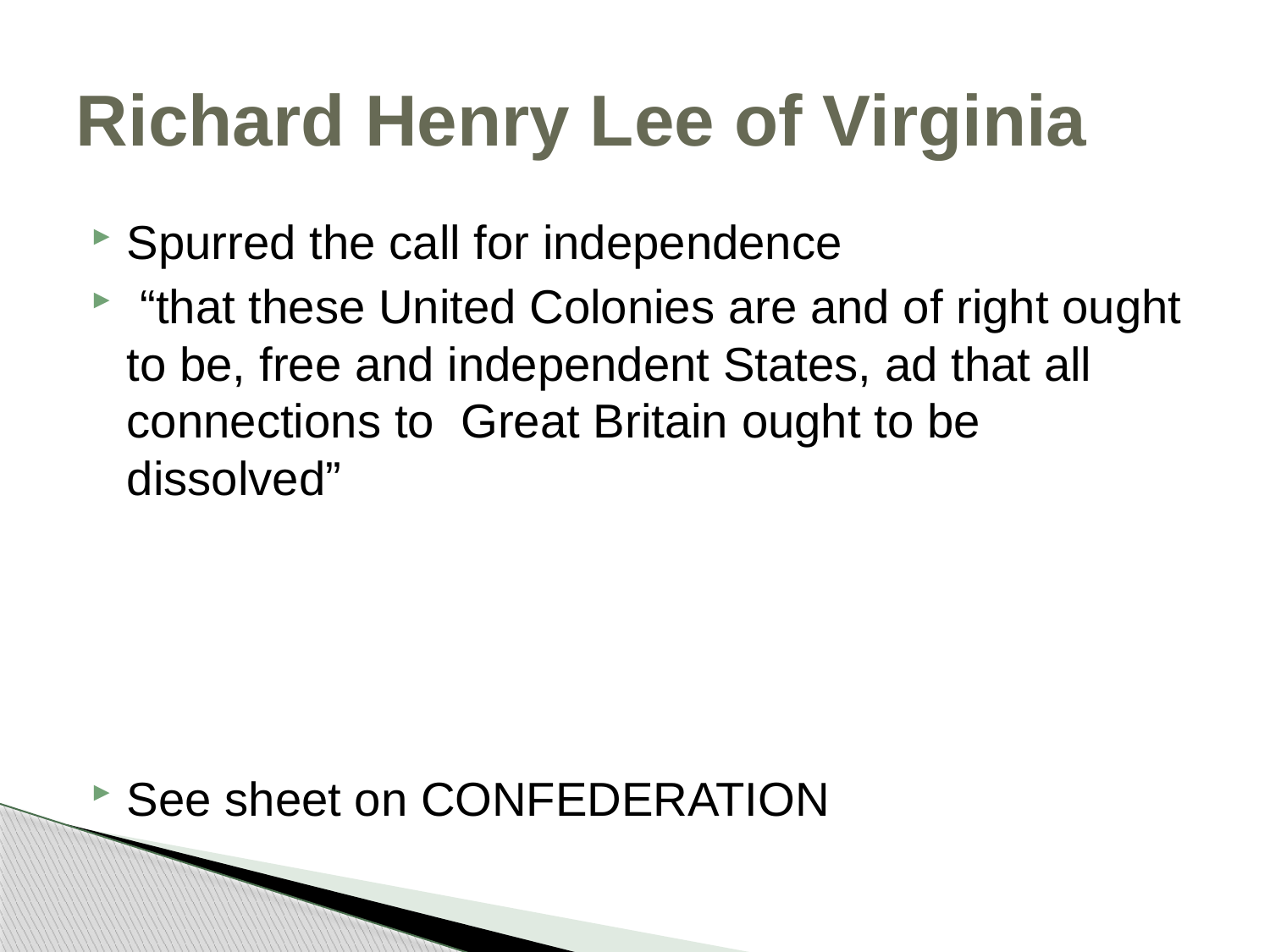

# Richard Henry Lee of Virginia
Spurred the call for independence
 “that these United Colonies are and of right ought to be, free and independent States, ad that all connections to  Great Britain ought to be dissolved”

See sheet on CONFEDERATION